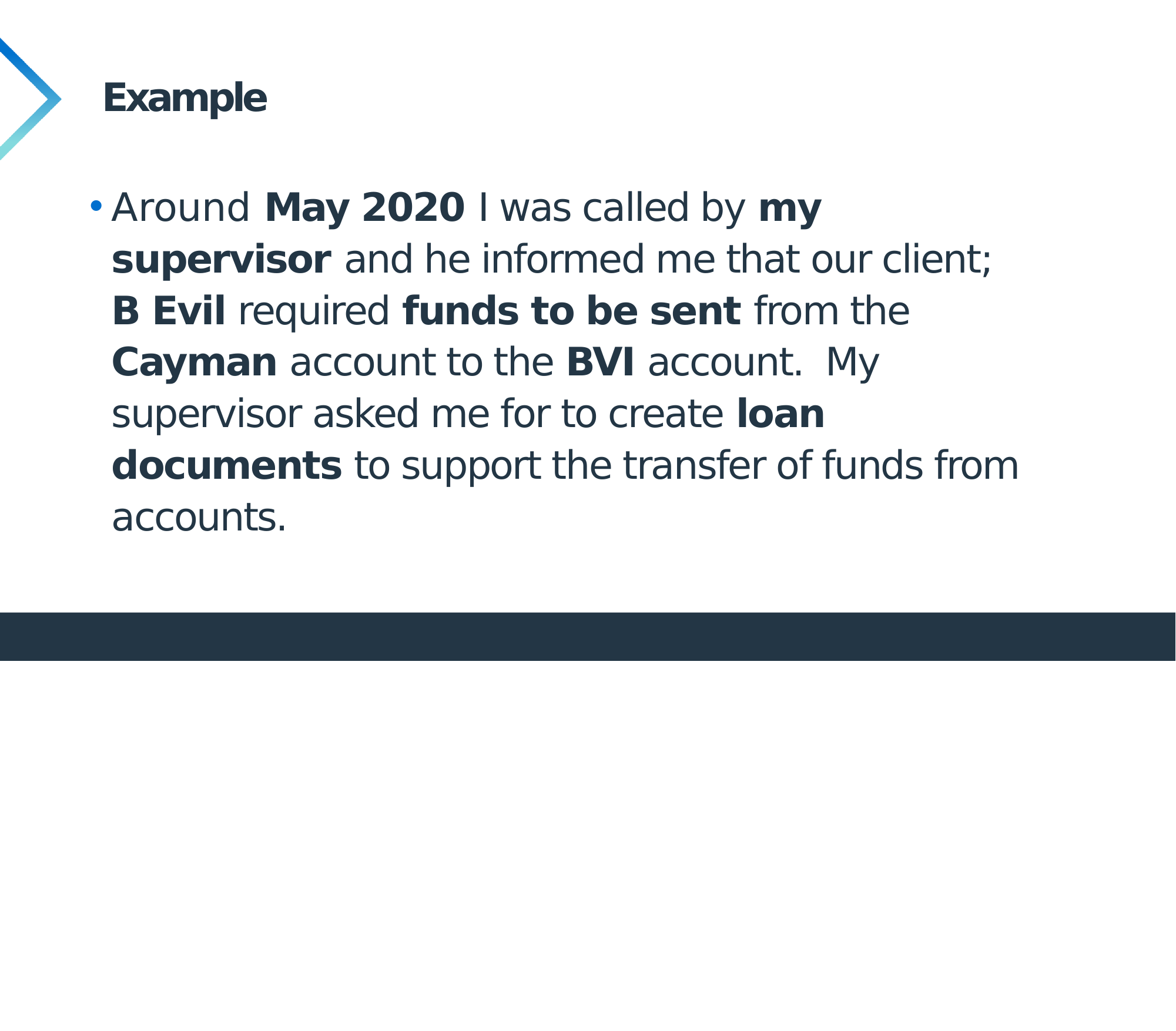

# Example
Around May 2020 I was called by my supervisor and he informed me that our client; B Evil required funds to be sent from the Cayman account to the BVI account.  My supervisor asked me for to create loan documents to support the transfer of funds from accounts.